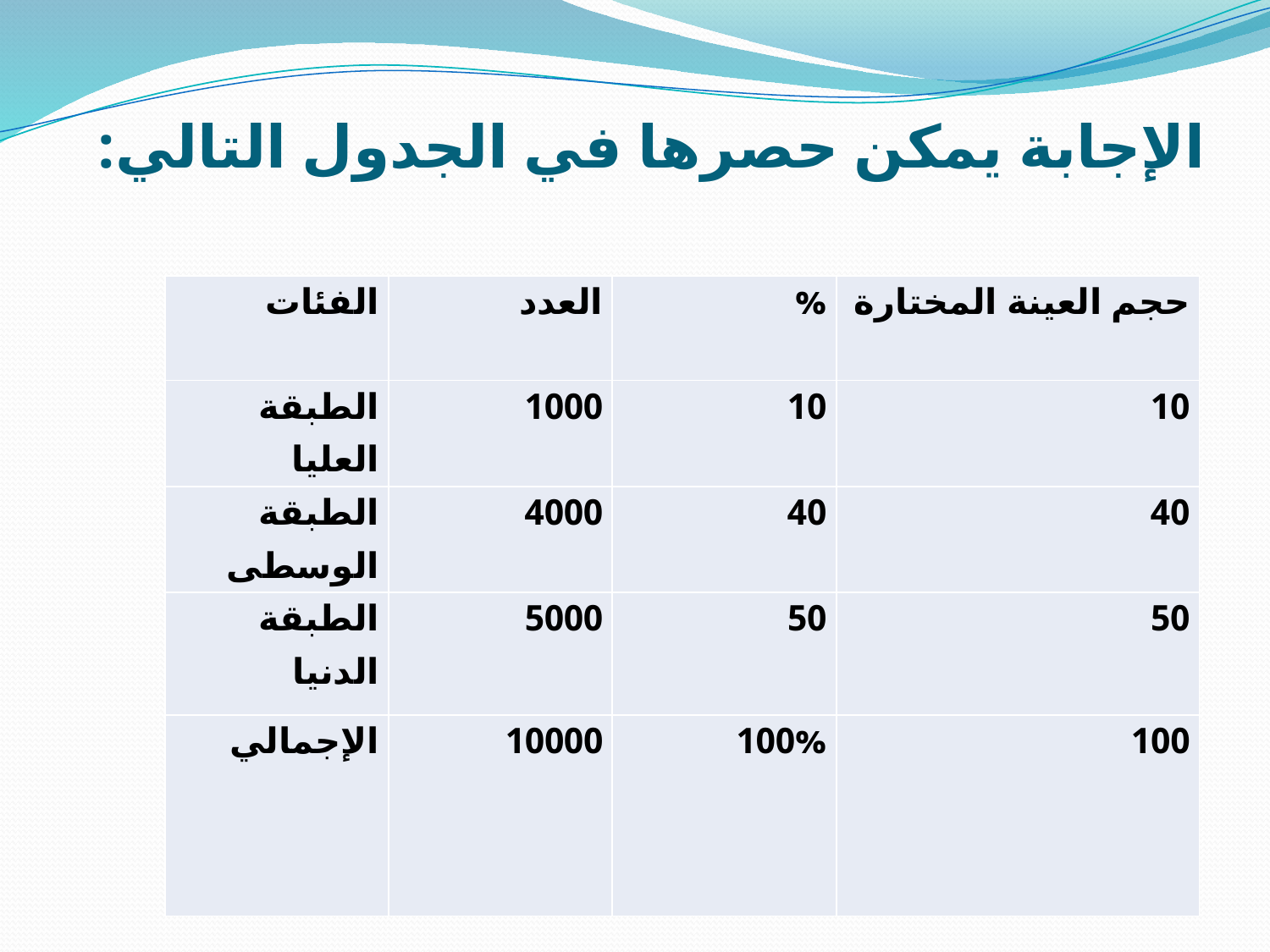

# الإجابة يمكن حصرها في الجدول التالي:
| الفئات | العدد | % | حجم العينة المختارة |
| --- | --- | --- | --- |
| الطبقة العليا | 1000 | 10 | 10 |
| الطبقة الوسطى | 4000 | 40 | 40 |
| الطبقة الدنيا | 5000 | 50 | 50 |
| الإجمالي | 10000 | 100% | 100 |